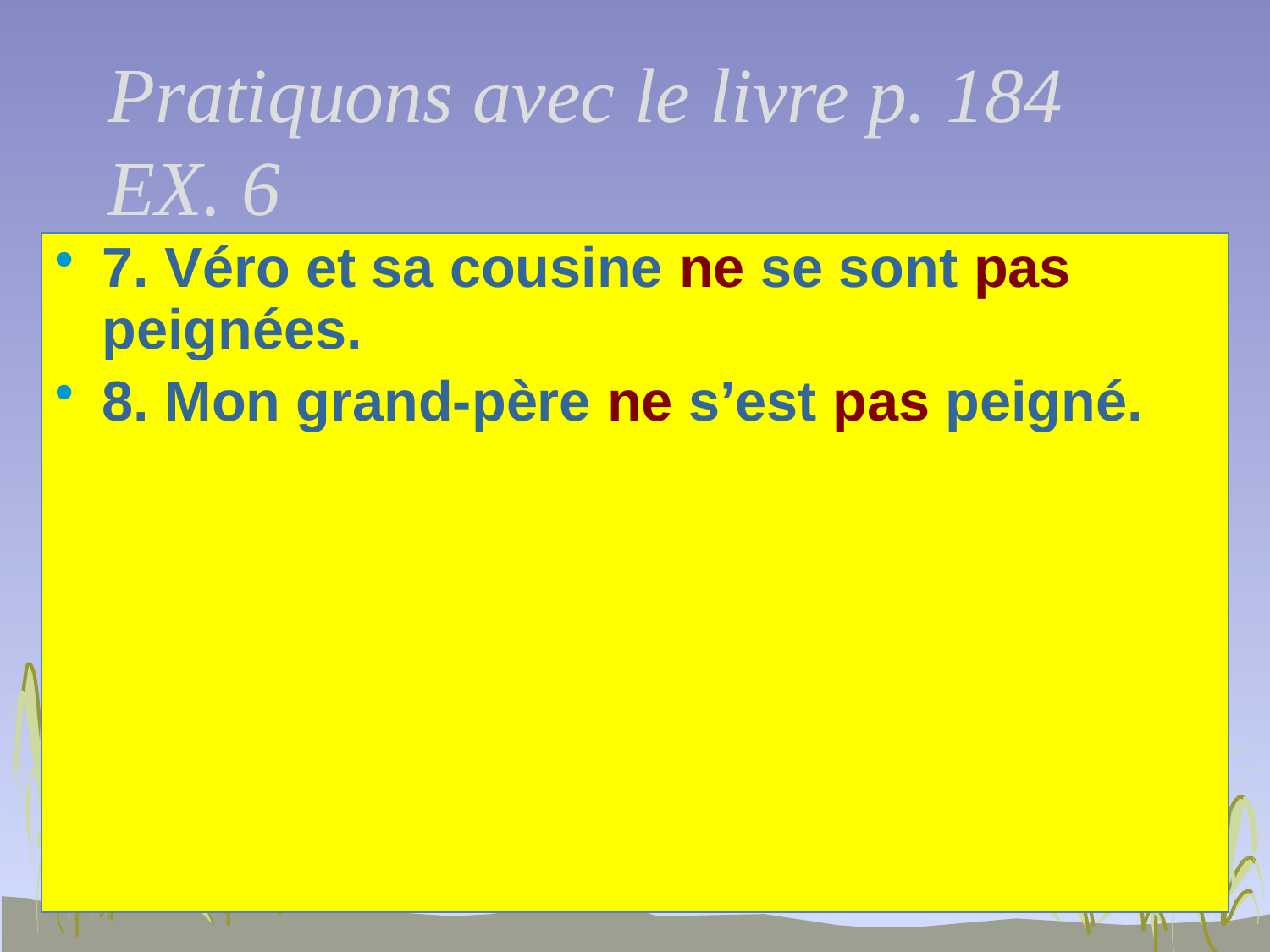

# Pratiquons avec le livre p. 184 EX. 6
7. Véro et sa cousine ne se sont pas peignées.
8. Mon grand-père ne s’est pas peigné.